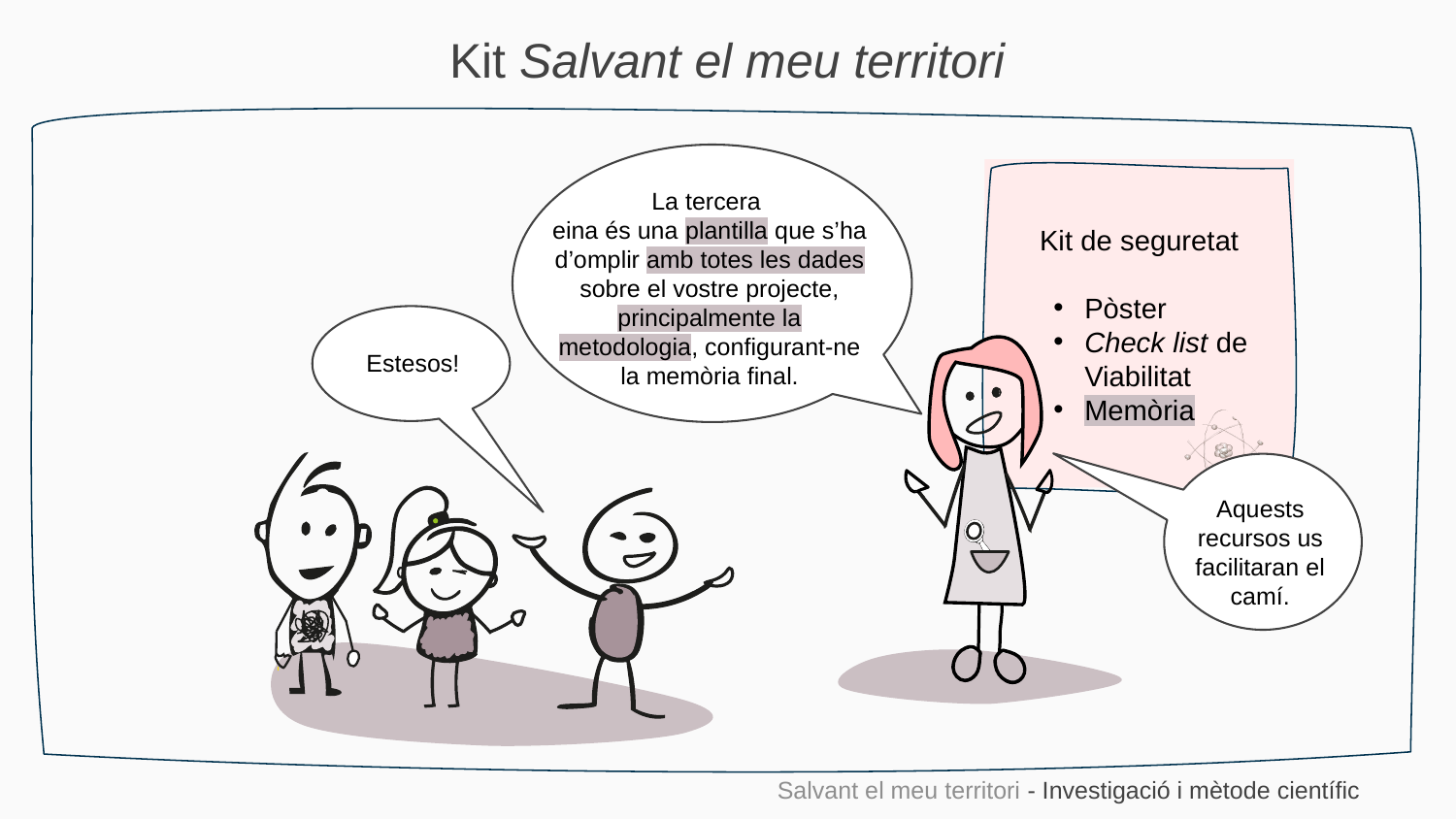

Kit Salvant el meu territori

Kit de seguretat

Pòster
Check list de Viabilitat
Memòria
La tercera
eina és una plantilla que s’ha d’omplir amb totes les dades sobre el vostre projecte, principalmente la metodologia, configurant-ne la memòria final.

Estesos!

Aquests recursos us facilitaran el camí.

Salvant el meu territori - Investigació i mètode científic